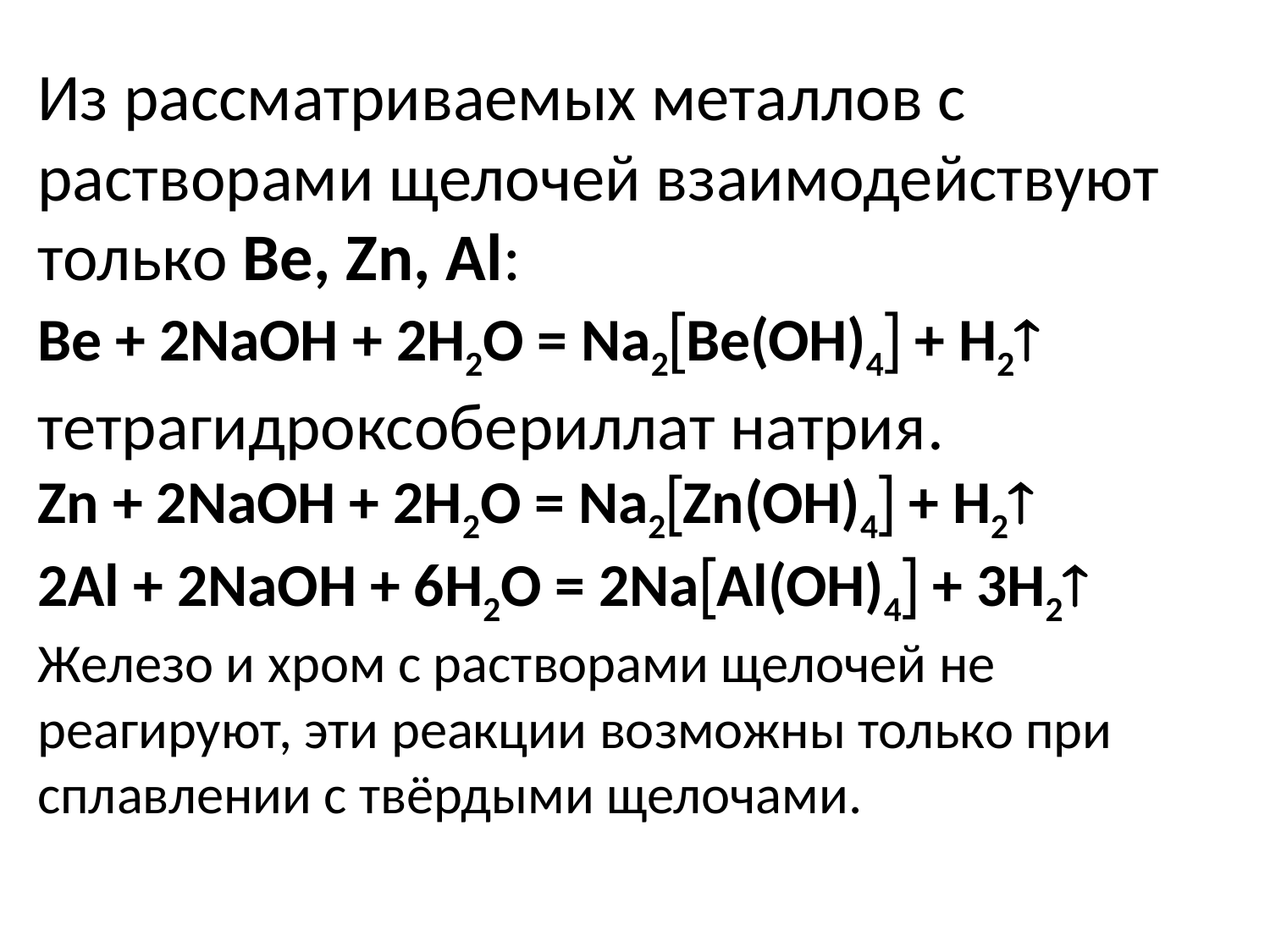

# Из рассматриваемых металлов с растворами щелочей взаимодействуют только Ве, Zn, Al: Be + 2NaOH + 2H2O = Na2[Be(OH)4] + H2↑ тетрагидроксобериллат натрия. Zn + 2NaOH + 2H2O = Na2[Zn(OH)4] + H2↑ 2Al + 2NaOH + 6H2O = 2Na[Al(OH)4] + 3H2↑ Железо и хром с растворами щелочей не реагируют, эти реакции возможны только при сплавлении с твёрдыми щелочами.